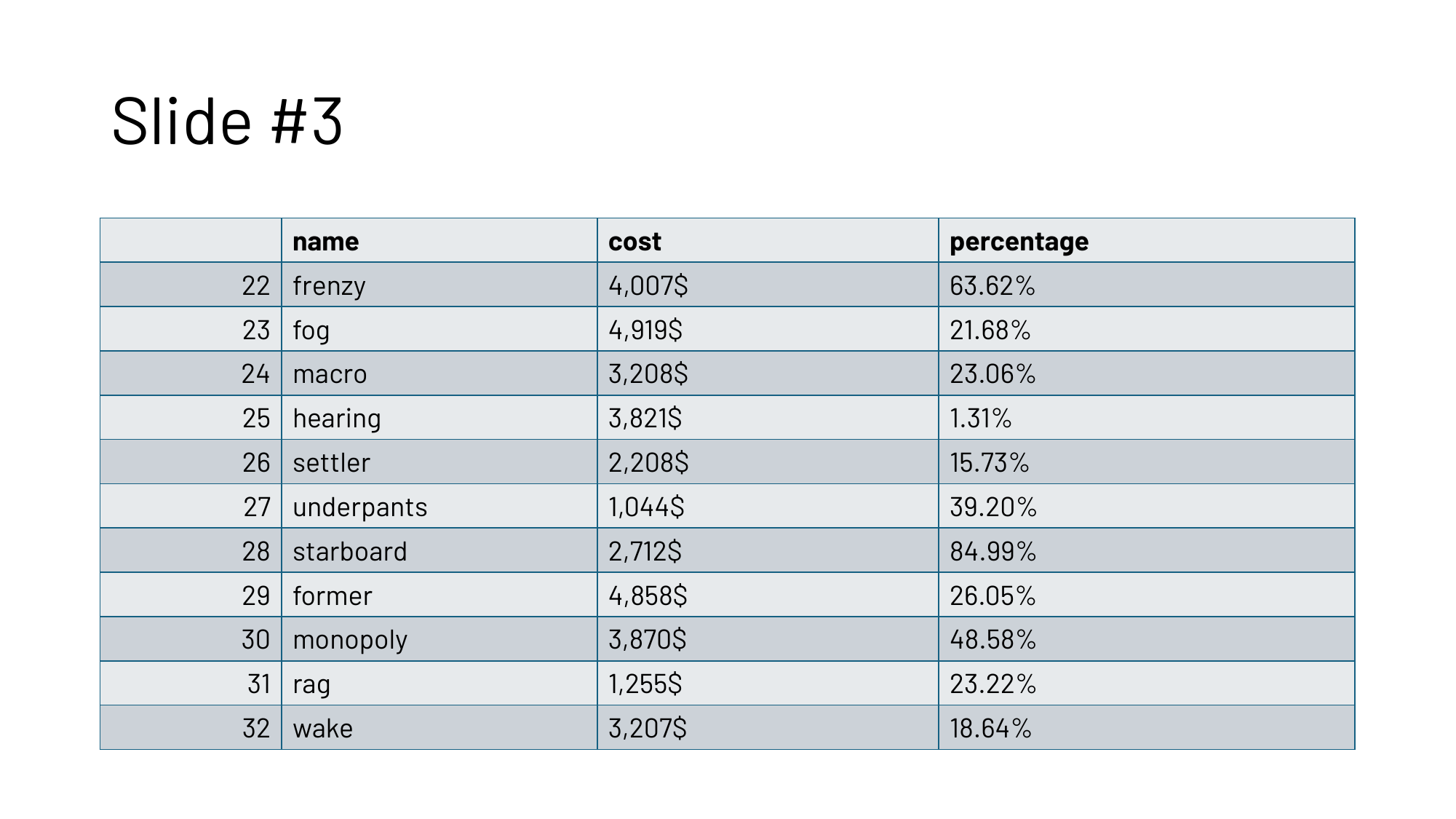

# Slide #3
|  | name | cost | percentage |
| --- | --- | --- | --- |
| 22 | frenzy | 4,007$ | 63.62% |
| 23 | fog | 4,919$ | 21.68% |
| 24 | macro | 3,208$ | 23.06% |
| 25 | hearing | 3,821$ | 1.31% |
| 26 | settler | 2,208$ | 15.73% |
| 27 | underpants | 1,044$ | 39.20% |
| 28 | starboard | 2,712$ | 84.99% |
| 29 | former | 4,858$ | 26.05% |
| 30 | monopoly | 3,870$ | 48.58% |
| 31 | rag | 1,255$ | 23.22% |
| 32 | wake | 3,207$ | 18.64% |